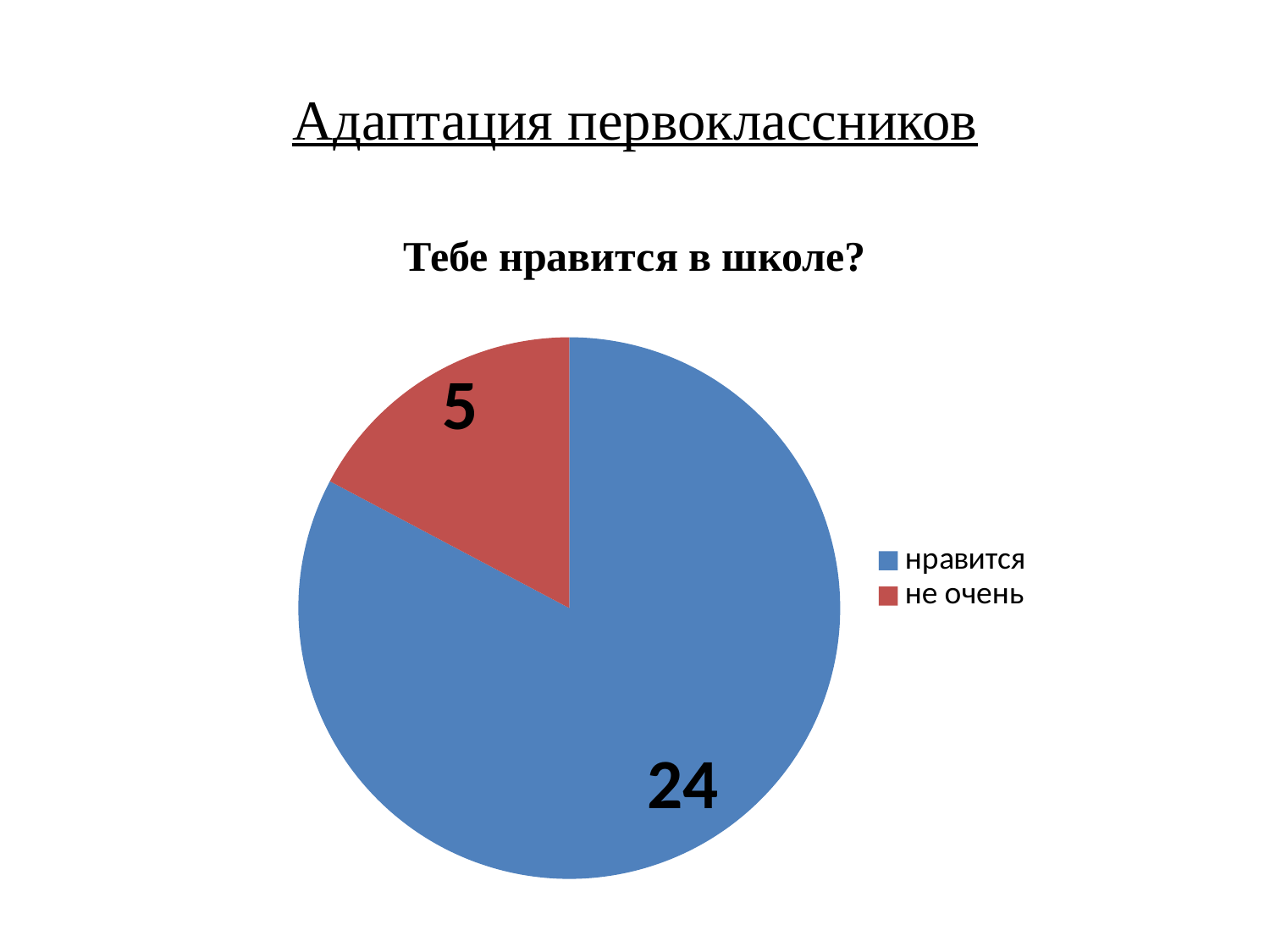

# Адаптация первоклассников
Тебе нравится в школе?

### Chart:

| Category | Столбец1 |
|---|---|
| нравится | 24.0 |
| не очень | 5.0 |